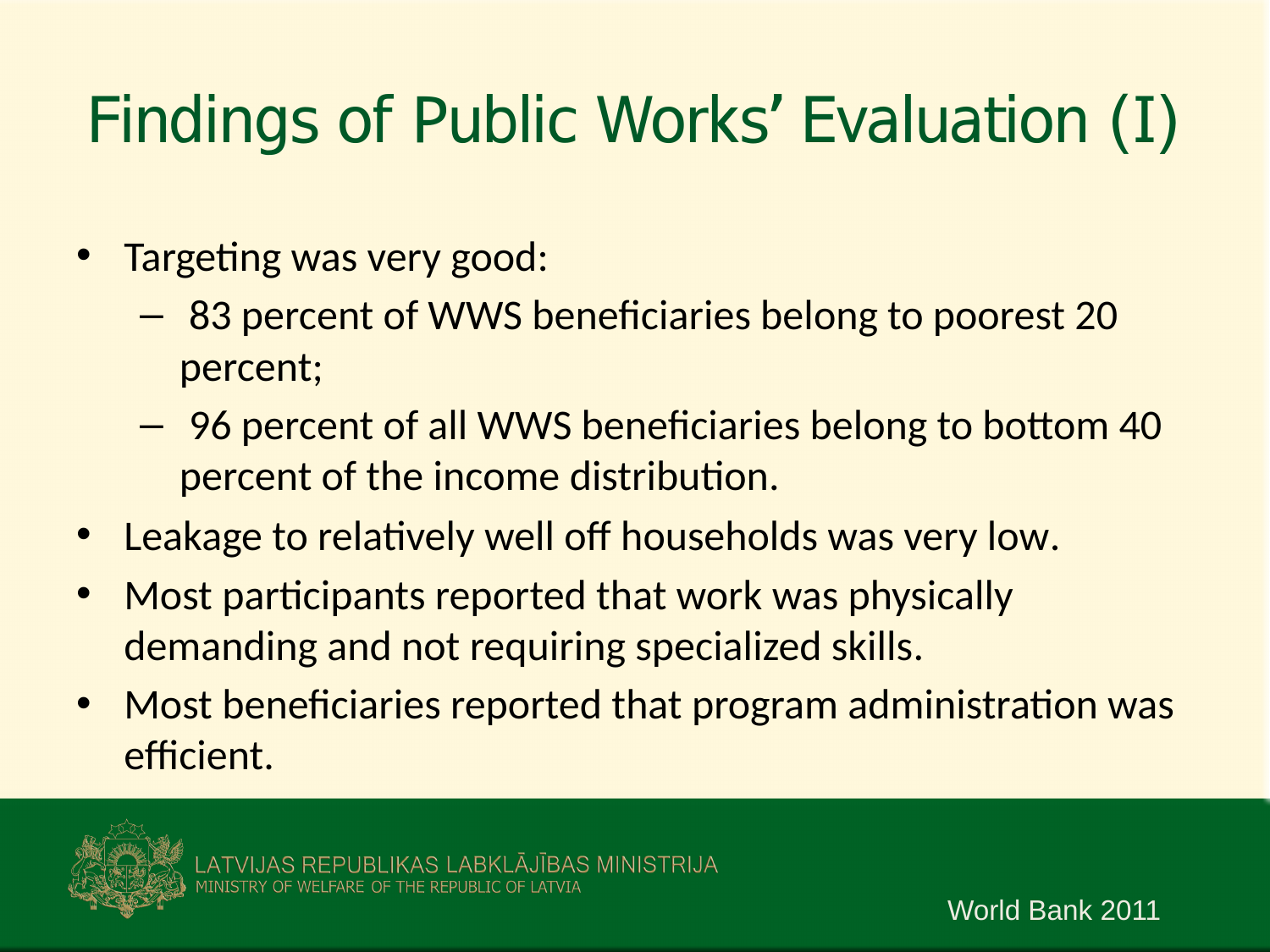

# Findings of Public Works’ Evaluation (I)
Targeting was very good:
 83 percent of WWS beneficiaries belong to poorest 20 percent;
 96 percent of all WWS beneficiaries belong to bottom 40 percent of the income distribution.
Leakage to relatively well off households was very low.
Most participants reported that work was physically demanding and not requiring specialized skills.
Most beneficiaries reported that program administration was efficient.

World Bank 2011